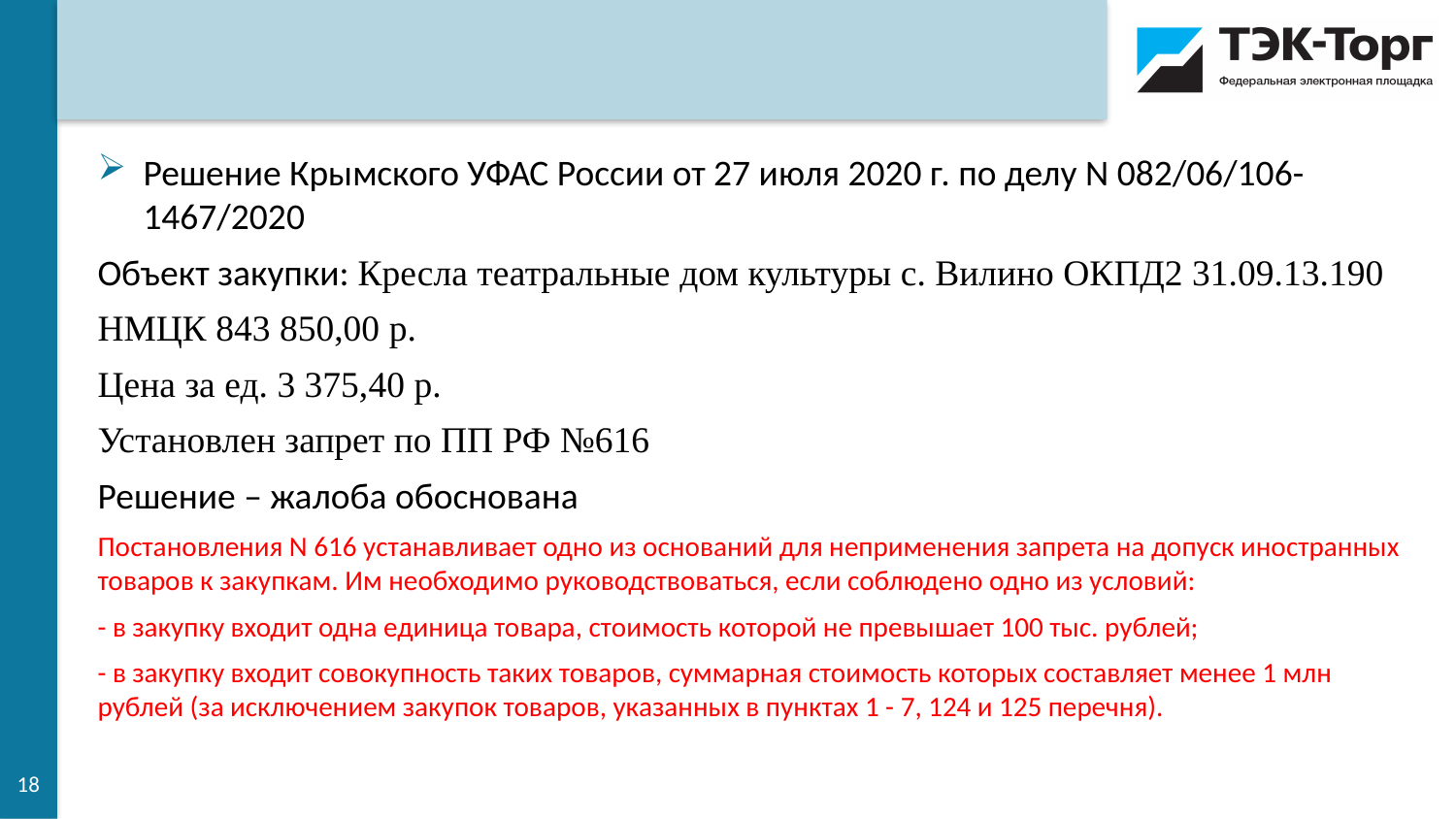

Решение Крымского УФАС России от 27 июля 2020 г. по делу N 082/06/106-1467/2020
Объект закупки: Кресла театральные дом культуры с. Вилино ОКПД2 31.09.13.190
НМЦК 843 850,00 р.
Цена за ед. 3 375,40 р.
Установлен запрет по ПП РФ №616
Решение – жалоба обоснована
Постановления N 616 устанавливает одно из оснований для неприменения запрета на допуск иностранных товаров к закупкам. Им необходимо руководствоваться, если соблюдено одно из условий:
- в закупку входит одна единица товара, стоимость которой не превышает 100 тыс. рублей;
- в закупку входит совокупность таких товаров, суммарная стоимость которых составляет менее 1 млн рублей (за исключением закупок товаров, указанных в пунктах 1 - 7, 124 и 125 перечня).

18